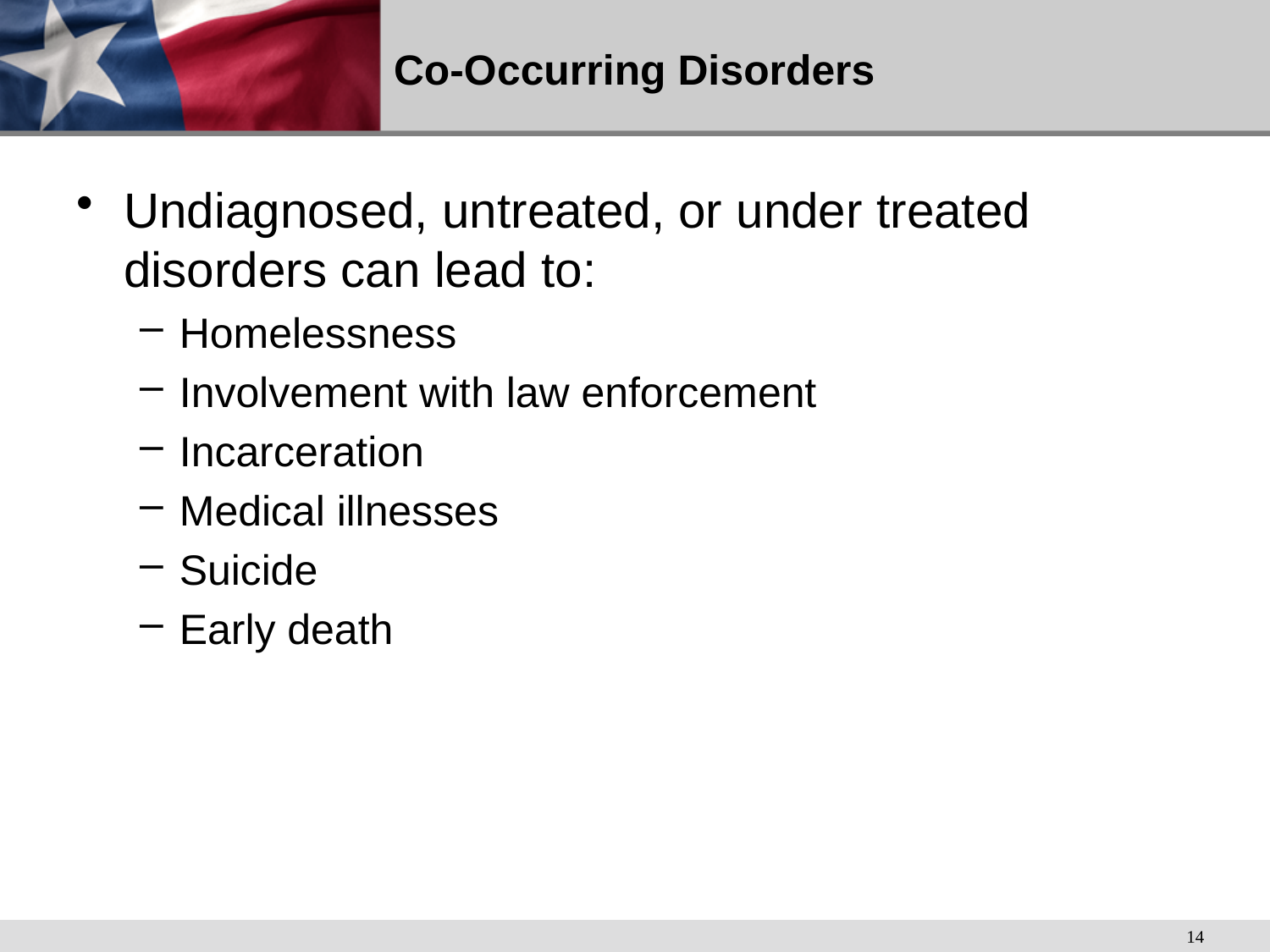

# Co-Occurring Disorders
Undiagnosed, untreated, or under treated disorders can lead to:
Homelessness
Involvement with law enforcement
Incarceration
Medical illnesses
Suicide
Early death
14